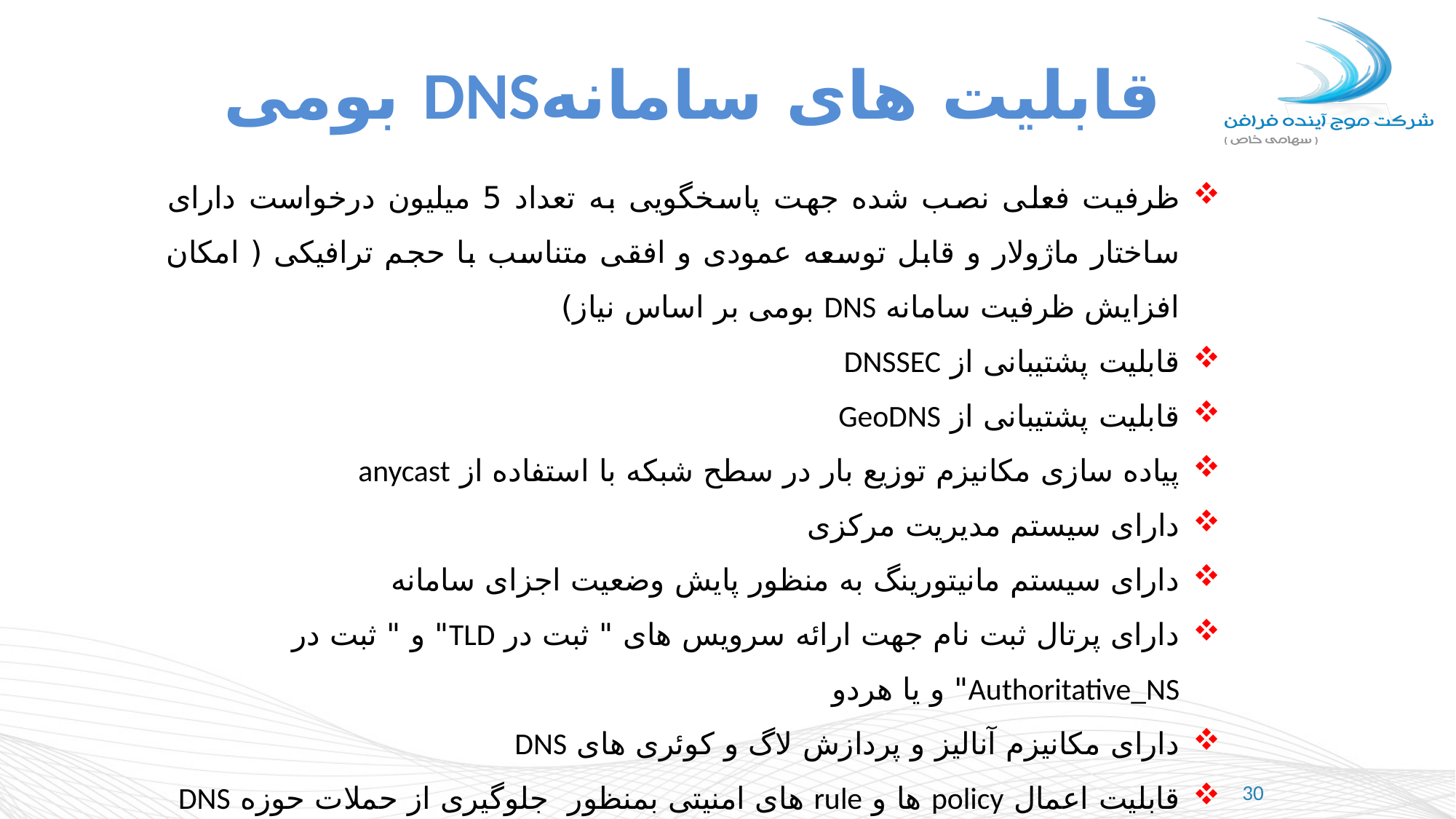

# قابلیت های سامانهDNS بومی
ظرفیت فعلی نصب شده جهت پاسخگویی به تعداد 5 میلیون درخواست دارای ساختار ماژولار و قابل توسعه عمودی و افقی متناسب با حجم ترافیکی ( امکان افزایش ظرفیت سامانه DNS بومی بر اساس نیاز)
قابلیت پشتیبانی از DNSSEC
قابلیت پشتیبانی از GeoDNS
پیاده سازی مکانیزم توزیع بار در سطح شبکه با استفاده از anycast
دارای سیستم مدیریت مرکزی
دارای سیستم مانیتورینگ به منظور پایش وضعیت اجزای سامانه
دارای پرتال ثبت نام جهت ارائه سرویس های " ثبت در TLD" و " ثبت در Authoritative_NS" و یا هردو
دارای مکانیزم آنالیز و پردازش لاگ و کوئری های DNS
قابلیت اعمال policy ها و rule های امنیتی بمنظور  جلوگیری از حملات حوزه DNS
30